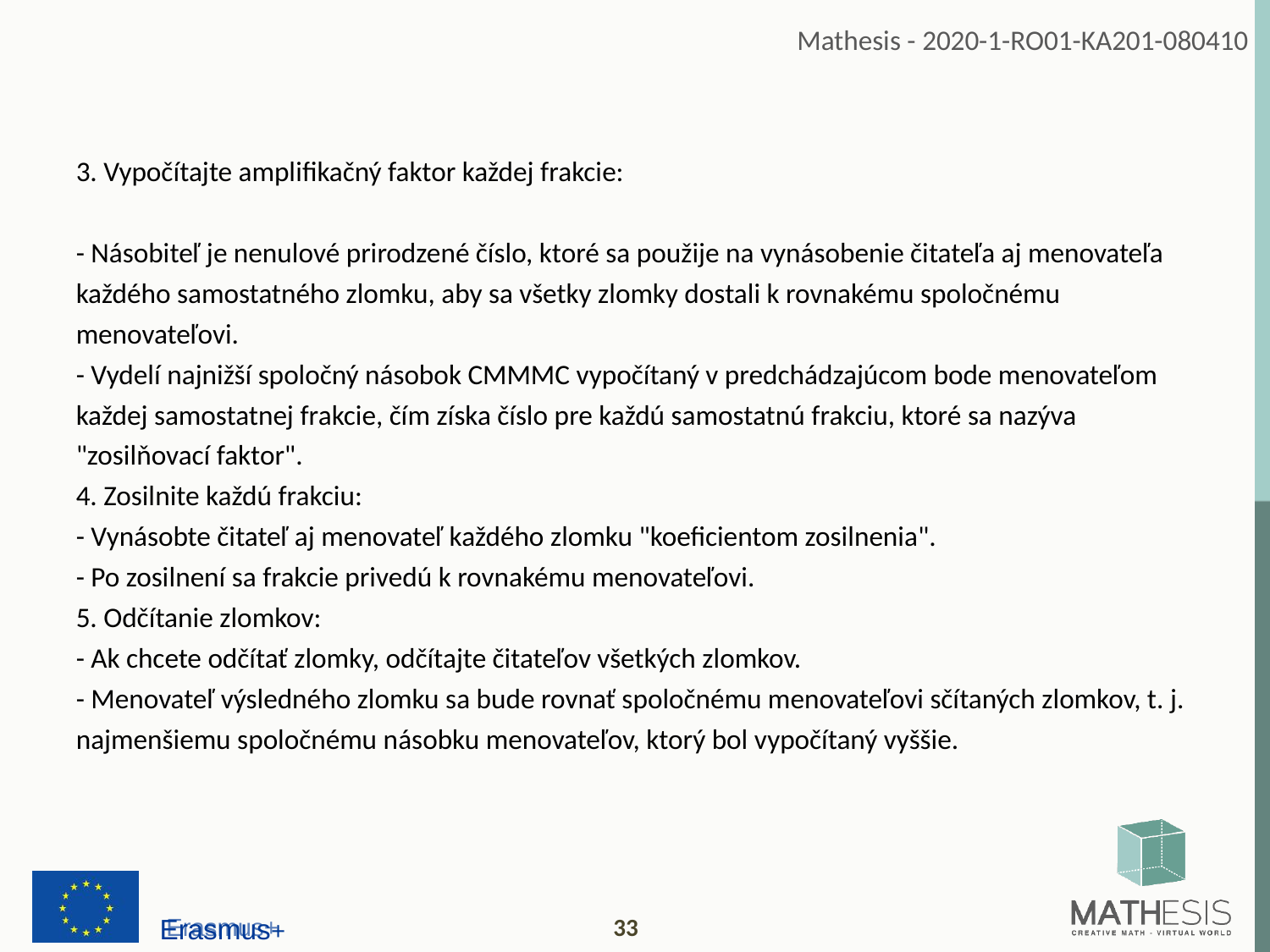

3. Vypočítajte amplifikačný faktor každej frakcie:

- Násobiteľ je nenulové prirodzené číslo, ktoré sa použije na vynásobenie čitateľa aj menovateľa každého samostatného zlomku, aby sa všetky zlomky dostali k rovnakému spoločnému menovateľovi.
- Vydelí najnižší spoločný násobok CMMMC vypočítaný v predchádzajúcom bode menovateľom každej samostatnej frakcie, čím získa číslo pre každú samostatnú frakciu, ktoré sa nazýva "zosilňovací faktor".
4. Zosilnite každú frakciu:
- Vynásobte čitateľ aj menovateľ každého zlomku "koeficientom zosilnenia".
- Po zosilnení sa frakcie privedú k rovnakému menovateľovi.
5. Odčítanie zlomkov:
- Ak chcete odčítať zlomky, odčítajte čitateľov všetkých zlomkov.
- Menovateľ výsledného zlomku sa bude rovnať spoločnému menovateľovi sčítaných zlomkov, t. j. najmenšiemu spoločnému násobku menovateľov, ktorý bol vypočítaný vyššie.